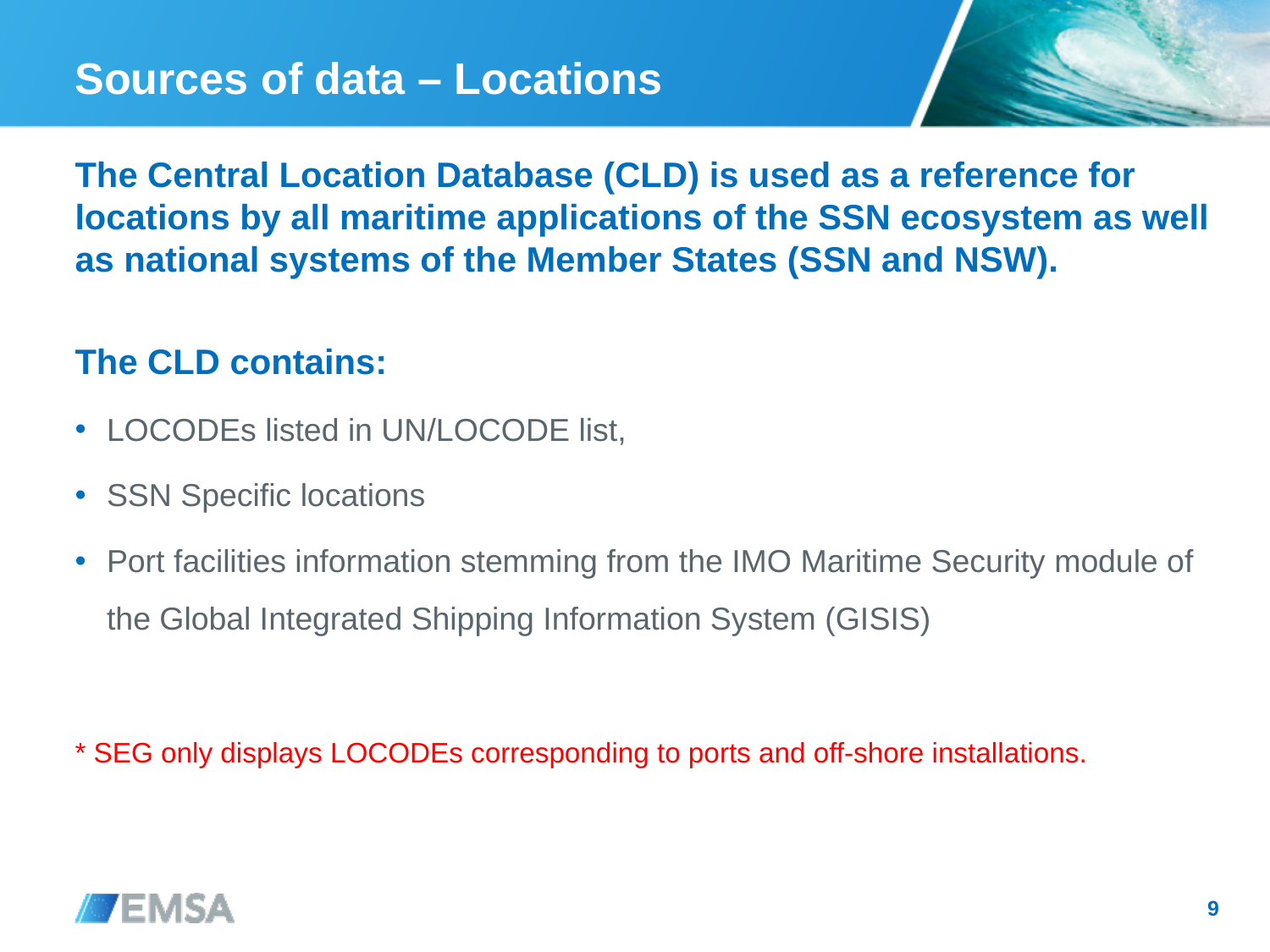

# Sources of data – Locations
The Central Location Database (CLD) is used as a reference for locations by all maritime applications of the SSN ecosystem as well as national systems of the Member States (SSN and NSW).

The CLD contains:
LOCODEs listed in UN/LOCODE list,
SSN Specific locations
Port facilities information stemming from the IMO Maritime Security module of the Global Integrated Shipping Information System (GISIS)

* SEG only displays LOCODEs corresponding to ports and off-shore installations.

9